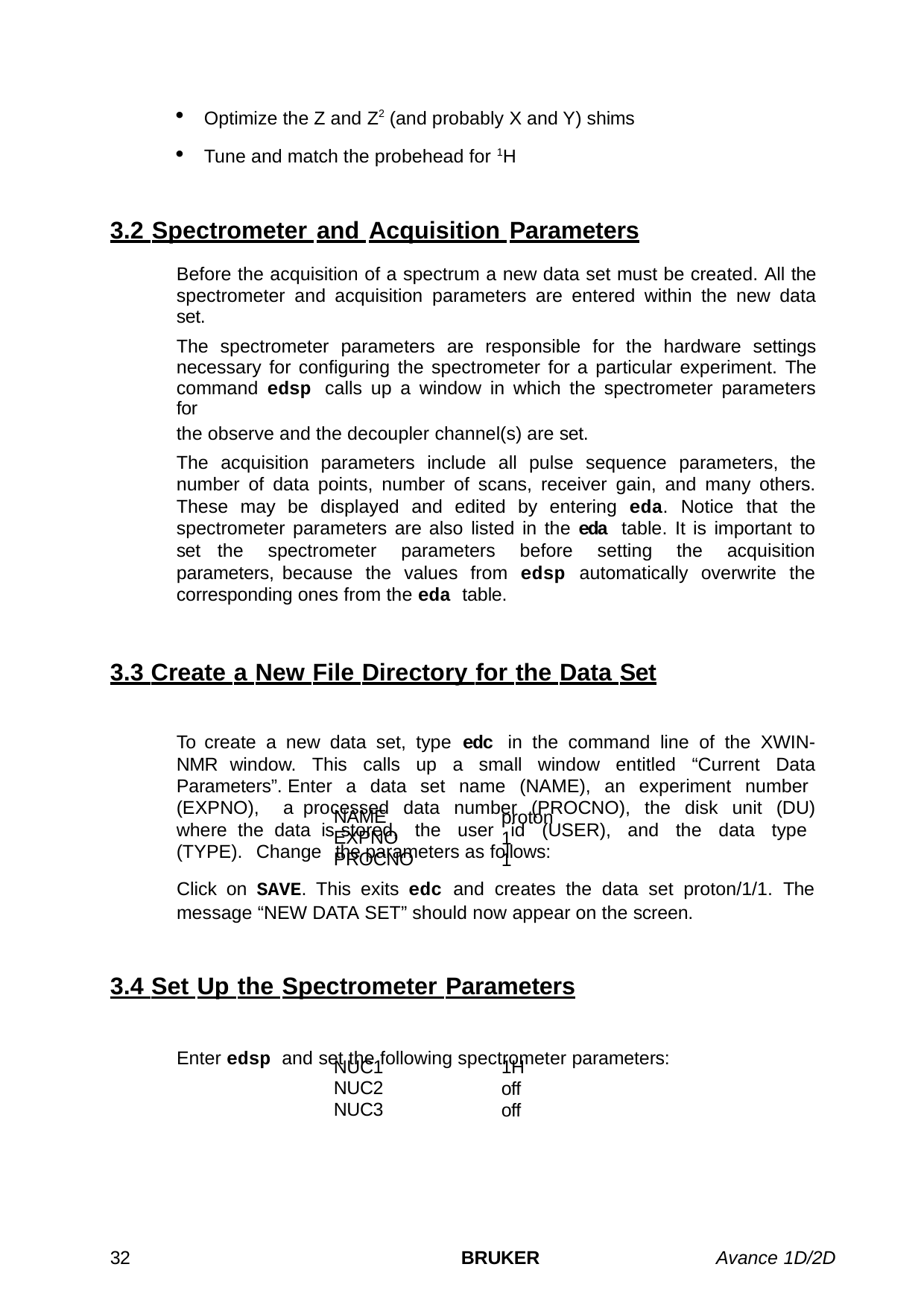

Optimize the Z and Z2 (and probably X and Y) shims
Tune and match the probehead for 1H

3.2 Spectrometer and Acquisition Parameters
Before the acquisition of a spectrum a new data set must be created. All the spectrometer and acquisition parameters are entered within the new data set.
The spectrometer parameters are responsible for the hardware settings necessary for configuring the spectrometer for a particular experiment. The command edsp calls up a window in which the spectrometer parameters for
the observe and the decoupler channel(s) are set.
The acquisition parameters include all pulse sequence parameters, the number of data points, number of scans, receiver gain, and many others. These may be displayed and edited by entering eda. Notice that the spectrometer parameters are also listed in the eda table. It is important to set the spectrometer parameters before setting the acquisition parameters, because the values from edsp automatically overwrite the corresponding ones from the eda table.

3.3 Create a New File Directory for the Data Set
To create a new data set, type edc in the command line of the XWIN-NMR window. This calls up a small window entitled “Current Data Parameters”. Enter  a  data  set  name  (NAME),  an  experiment  number  (EXPNO),  a processed data number (PROCNO), the disk unit (DU) where the data is stored,  the  user  id  (USER),  and  the  data  type  (TYPE).  Change  the parameters as follows:
NAME EXPNO PROCNO
proton 1
1
Click on SAVE. This exits edc and creates the data set proton/1/1. The message “NEW DATA SET” should now appear on the screen.

3.4 Set Up the Spectrometer Parameters
Enter edsp and set the following spectrometer parameters:
NUC1 NUC2 NUC3
1H
off off
32
BRUKER
Avance 1D/2D